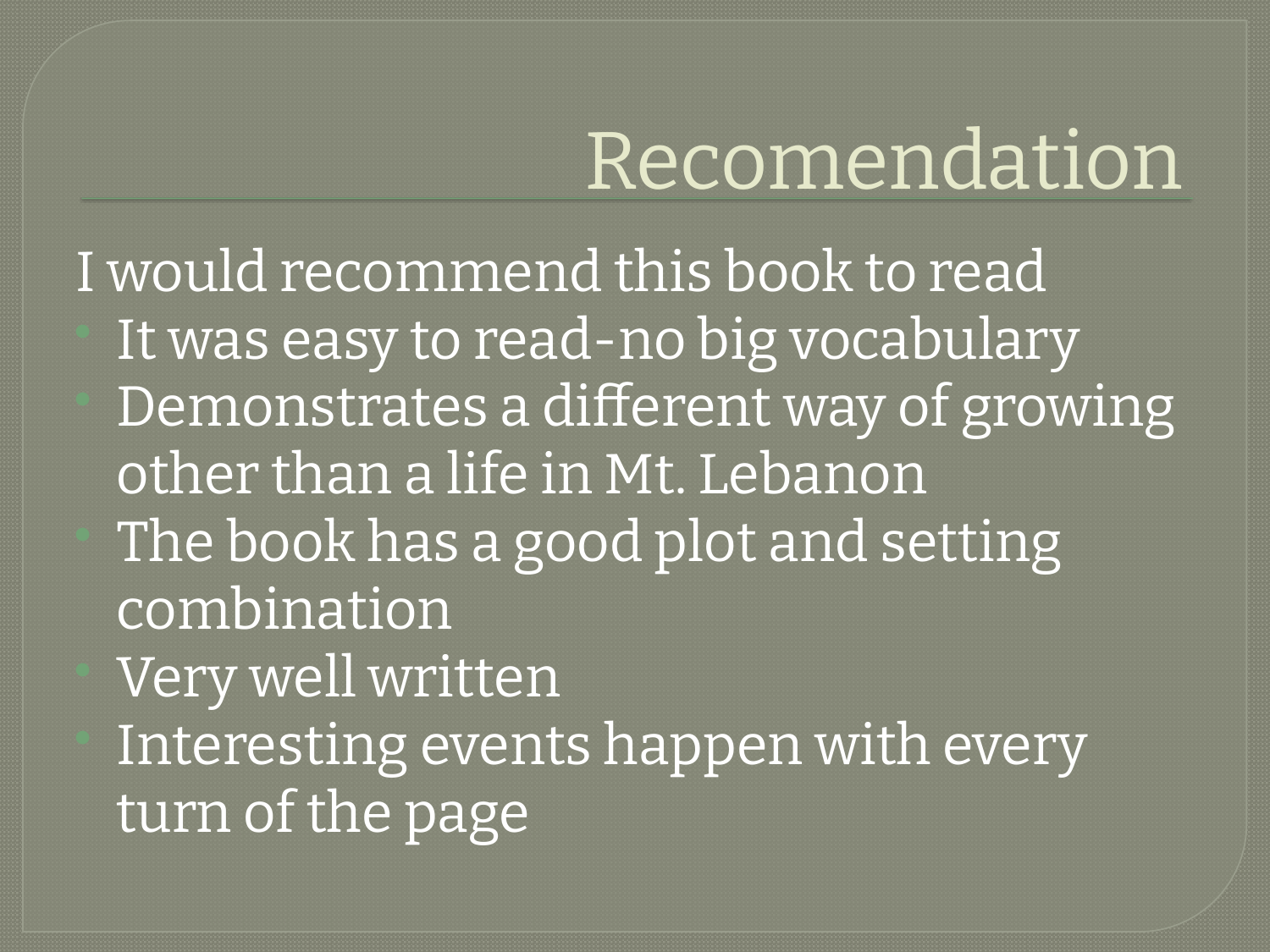

# Recomendation
I would recommend this book to read
It was easy to read-no big vocabulary
Demonstrates a different way of growing other than a life in Mt. Lebanon
The book has a good plot and setting combination
Very well written
Interesting events happen with every turn of the page